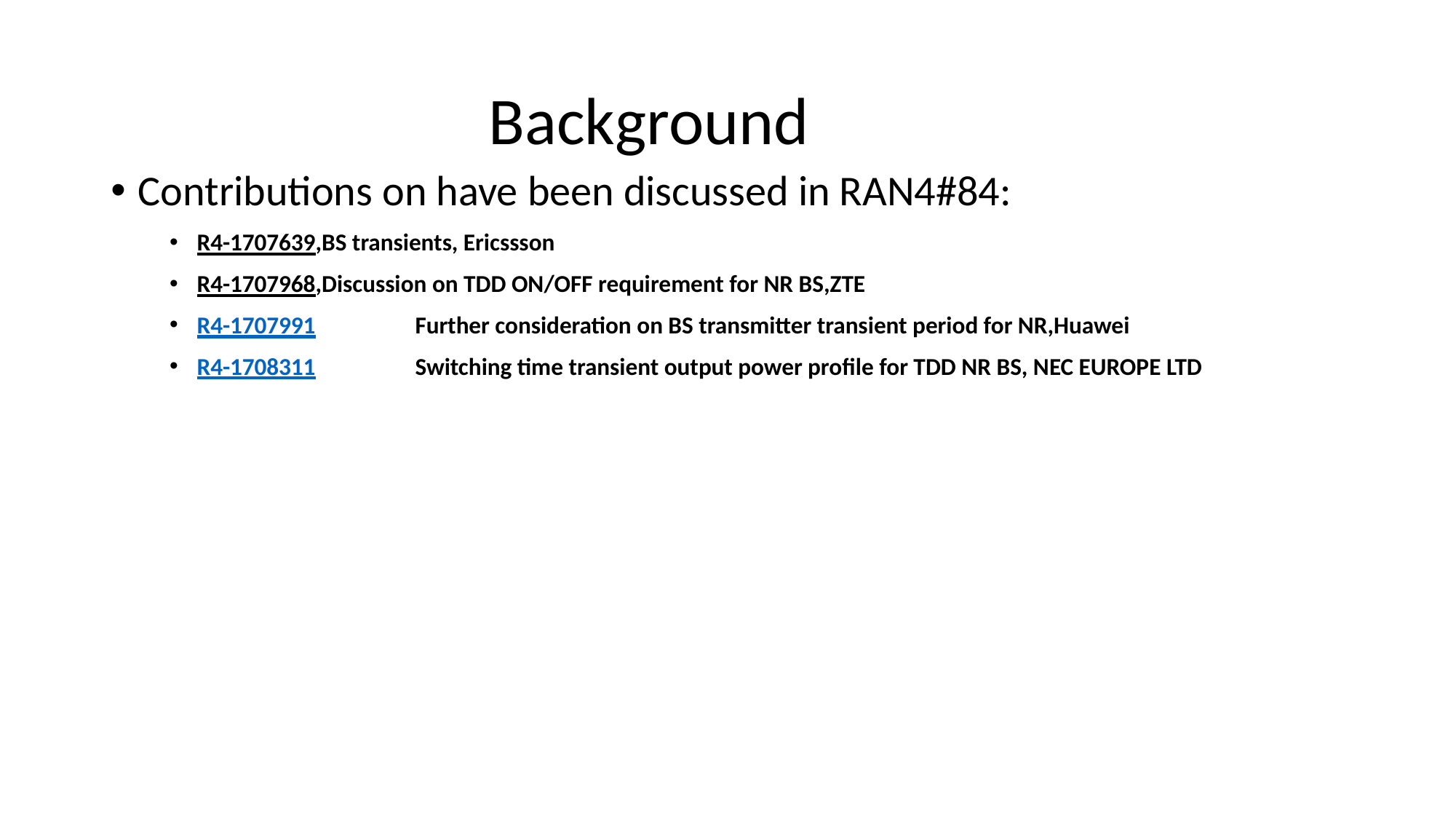

# Background
Contributions on have been discussed in RAN4#84:
R4-1707639,BS transients, Ericssson
R4-1707968,Discussion on TDD ON/OFF requirement for NR BS,ZTE
R4-1707991	Further consideration on BS transmitter transient period for NR,Huawei
R4-1708311	Switching time transient output power profile for TDD NR BS, NEC EUROPE LTD